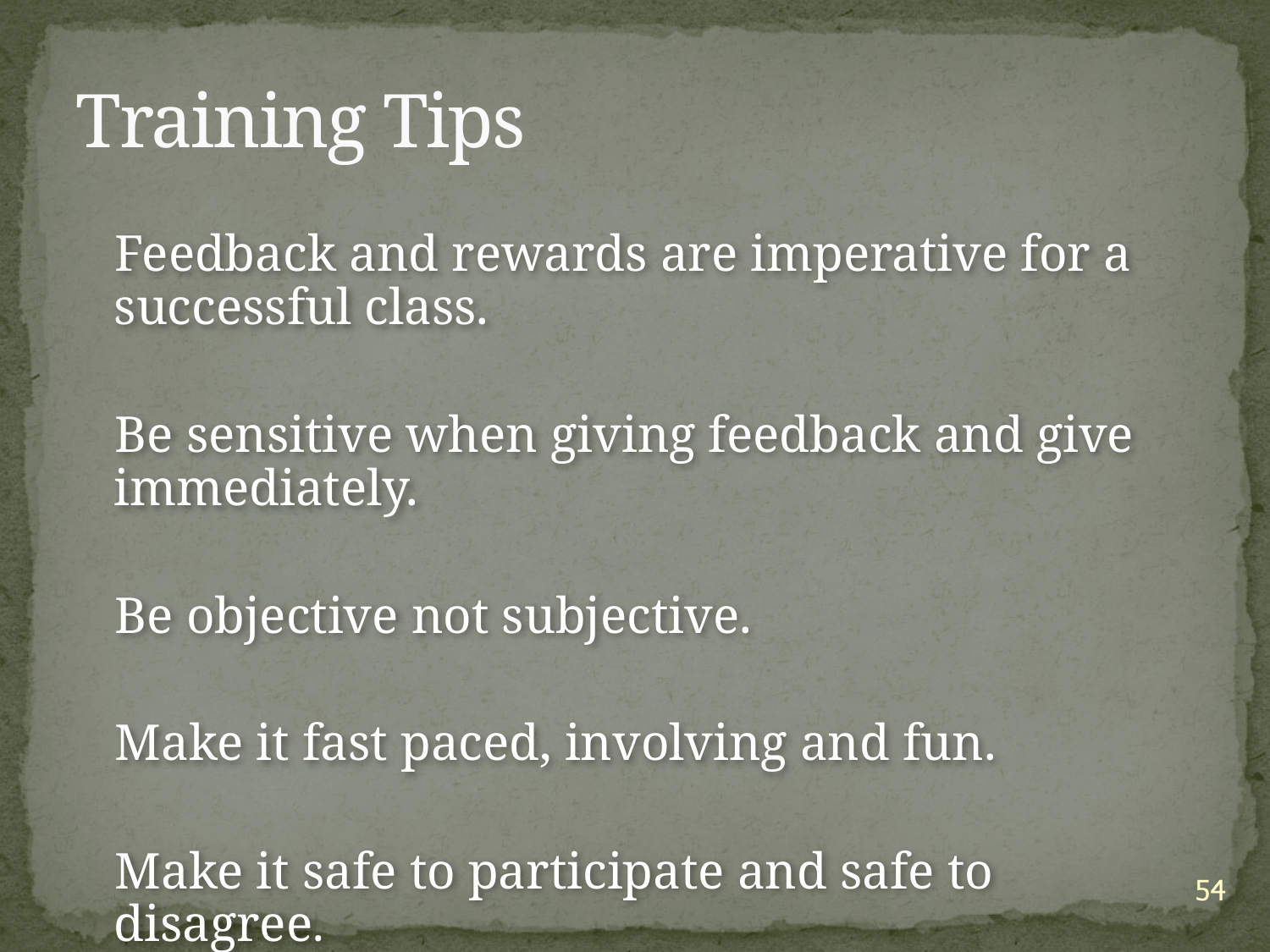

# Training Tips
   Feedback and rewards are imperative for a successful class.

   Be sensitive when giving feedback and give immediately.

   Be objective not subjective.

   Make it fast paced, involving and fun.

   Make it safe to participate and safe to disagree.

54